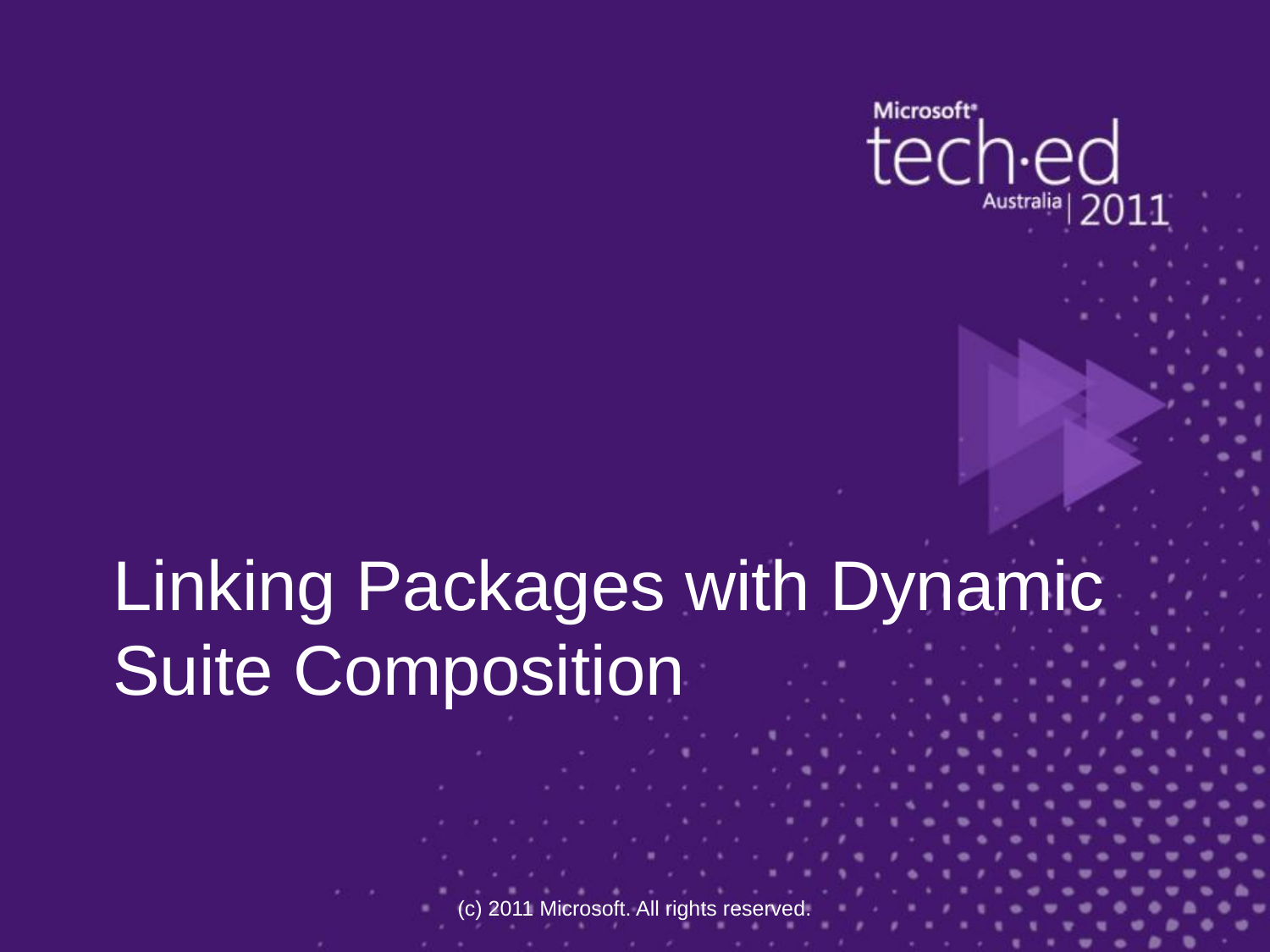

Linking Packages with Dynamic Suite Composition
(c) 2011 Microsoft. All rights reserved.